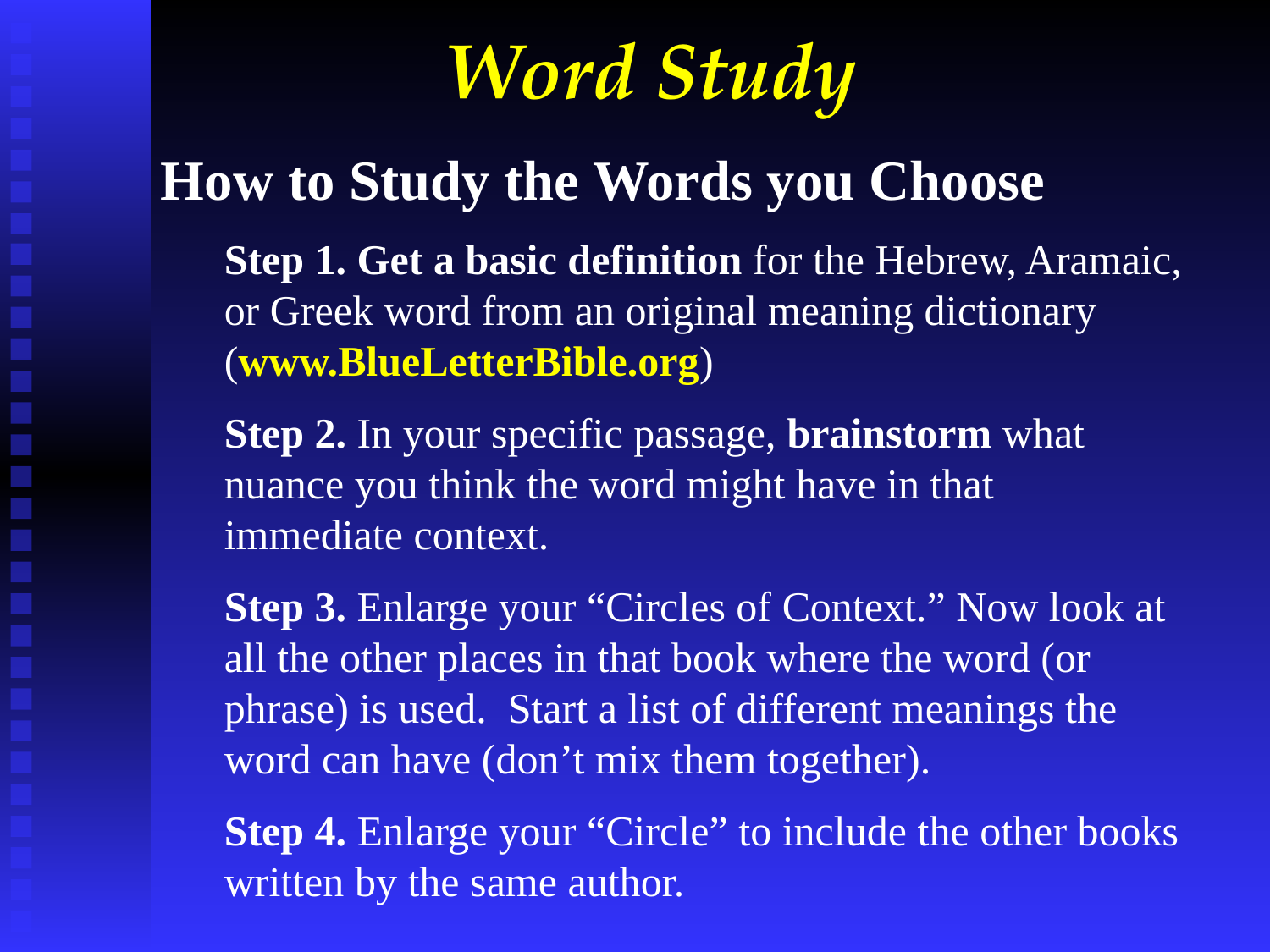

# Word Study
How to Study the Words you Choose
	Step 1. Get a basic definition for the Hebrew, Aramaic, or Greek word from an original meaning dictionary (www.BlueLetterBible.org)
	Step 2. In your specific passage, brainstorm what nuance you think the word might have in that immediate context.
	Step 3. Enlarge your “Circles of Context.” Now look at all the other places in that book where the word (or phrase) is used.  Start a list of different meanings the word can have (don’t mix them together).
	Step 4. Enlarge your “Circle” to include the other books written by the same author.